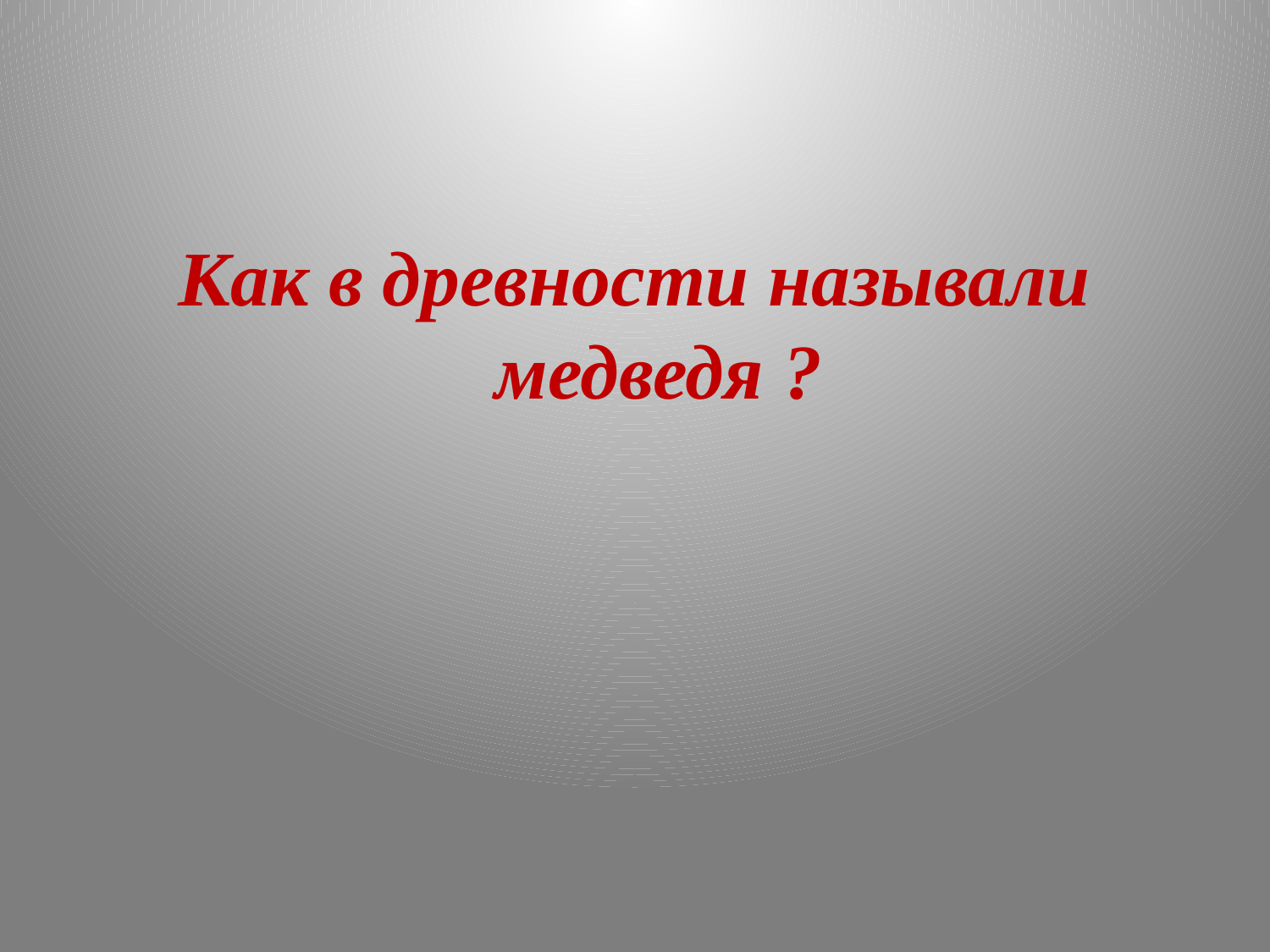

#
Как в древности называли медведя ?